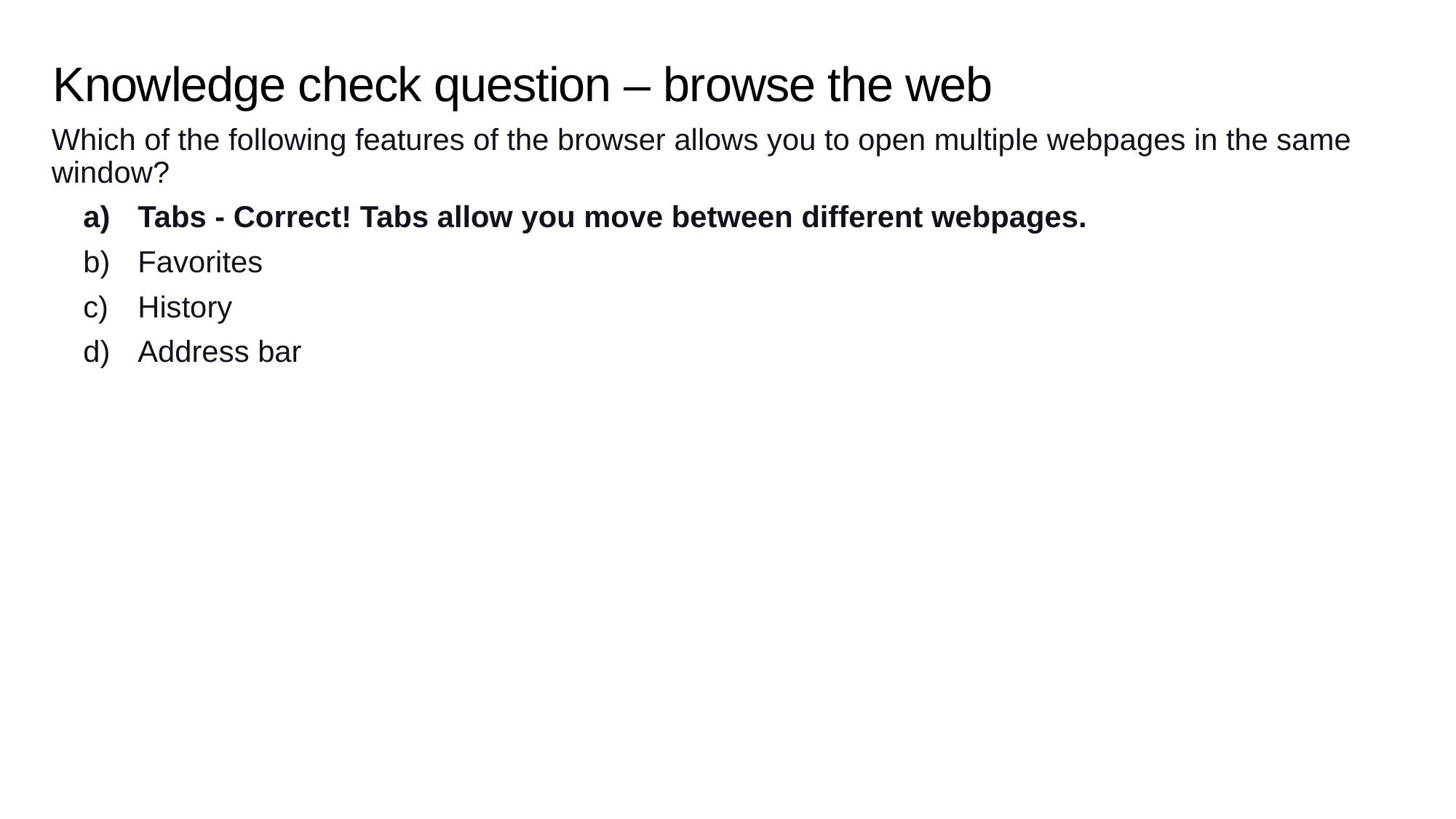

# Knowledge check question – browse the web
Which of the following features of the browser allows you to open multiple webpages in the same window?
Tabs - Correct! Tabs allow you move between different webpages.
Favorites
History
Address bar